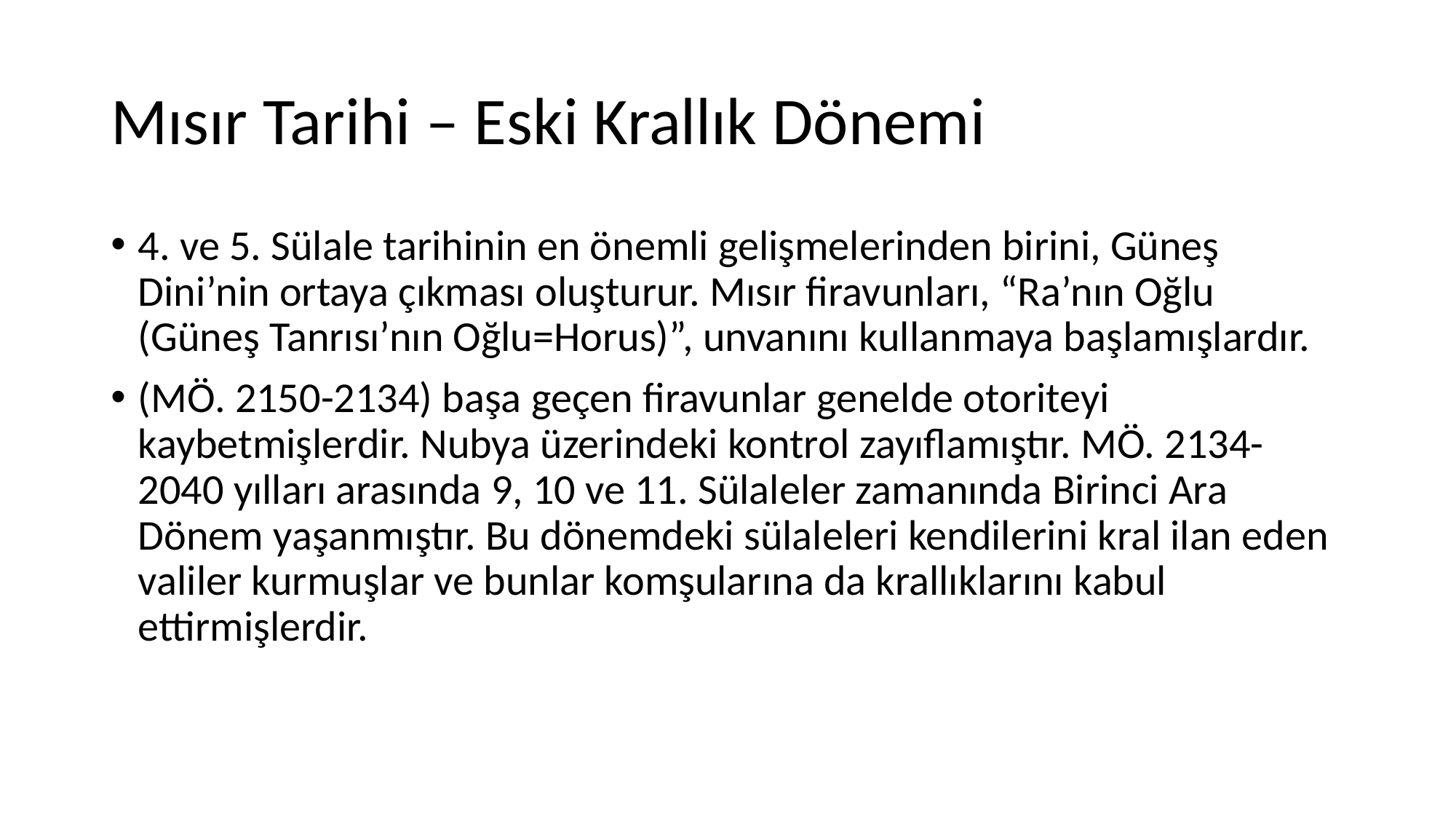

# Mısır Tarihi – Eski Krallık Dönemi
4. ve 5. Sülale tarihinin en önemli gelişmelerinden birini, Güneş Dini’nin ortaya çıkması oluşturur. Mısır firavunları, “Ra’nın Oğlu (Güneş Tanrısı’nın Oğlu=Horus)”, unvanını kullanmaya başlamışlardır.
(MÖ. 2150-2134) başa geçen firavunlar genelde otoriteyi kaybetmişlerdir. Nubya üzerindeki kontrol zayıflamıştır. MÖ. 2134-2040 yılları arasında 9, 10 ve 11. Sülaleler zamanında Birinci Ara Dönem yaşanmıştır. Bu dönemdeki sülaleleri kendilerini kral ilan eden valiler kurmuşlar ve bunlar komşularına da krallıklarını kabul ettirmişlerdir.